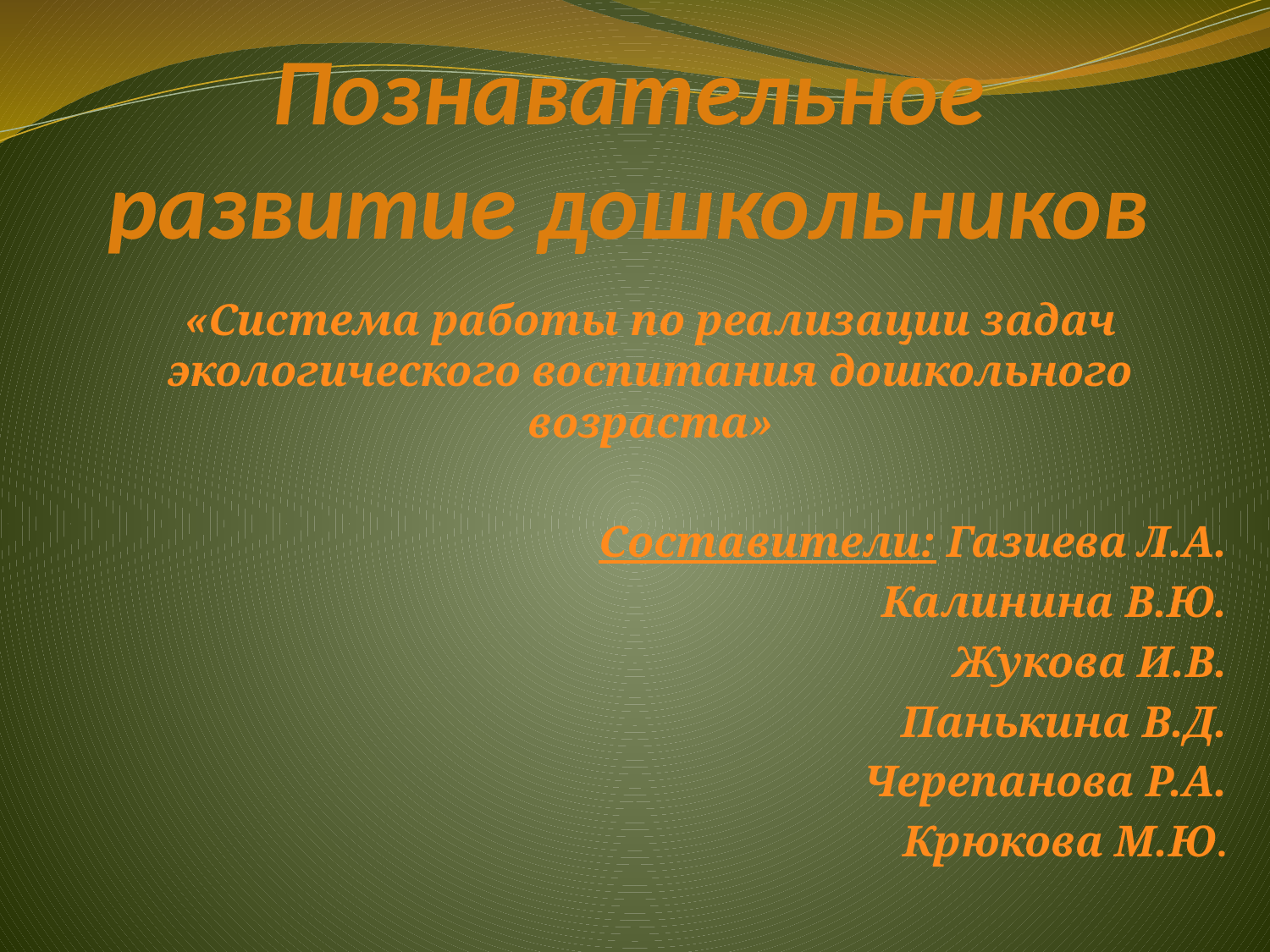

# Познавательное развитие дошкольников
«Система работы по реализации задач экологического воспитания дошкольного возраста»

Составители: Газиева Л.А.
Калинина В.Ю.
Жукова И.В.
Панькина В.Д.
Черепанова Р.А.
Крюкова М.Ю.